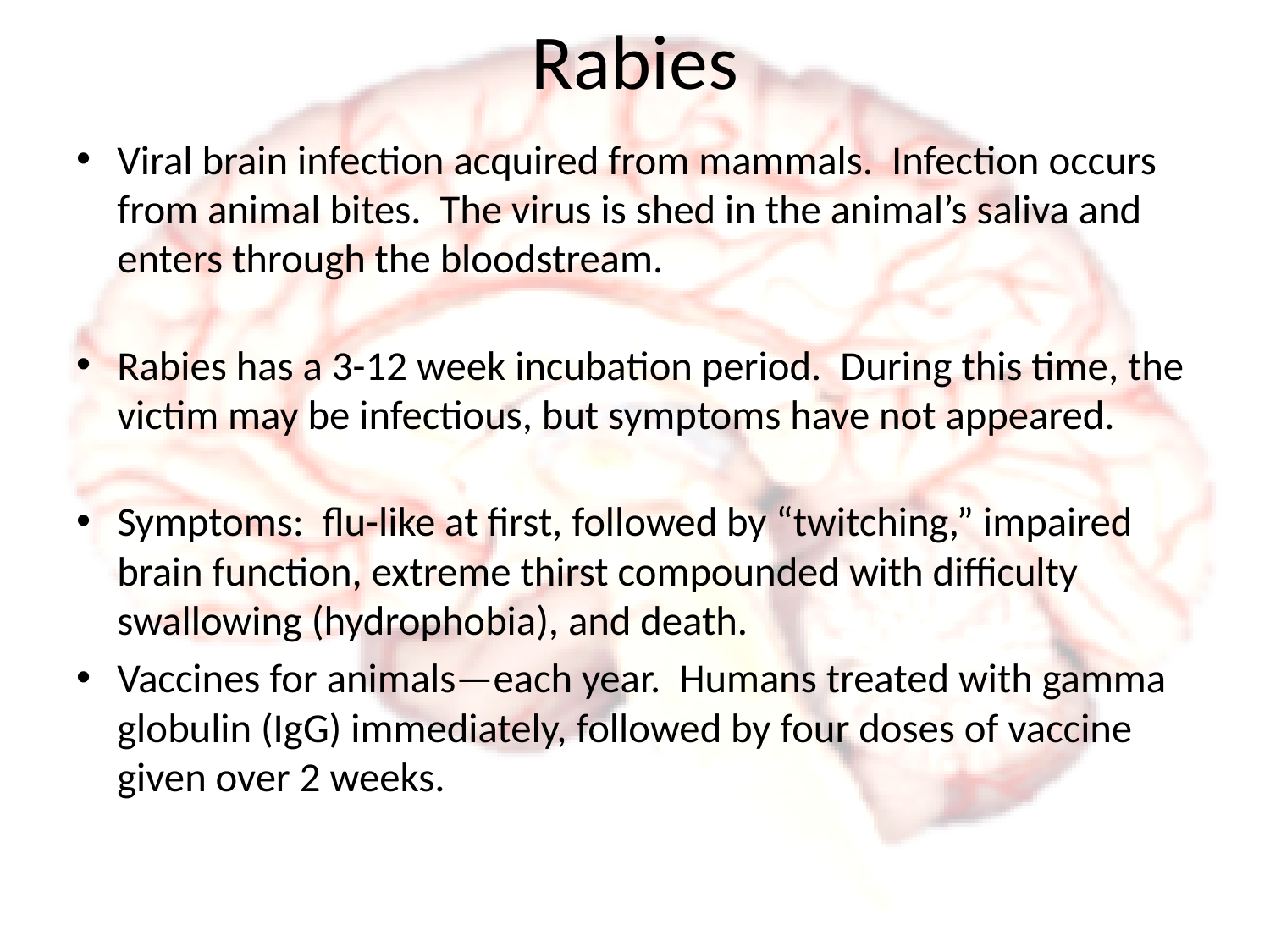

# Rabies
Viral brain infection acquired from mammals.  Infection occurs from animal bites.  The virus is shed in the animal’s saliva and enters through the bloodstream.
Rabies has a 3-12 week incubation period.  During this time, the victim may be infectious, but symptoms have not appeared.
Symptoms:  flu-like at first, followed by “twitching,” impaired brain function, extreme thirst compounded with difficulty swallowing (hydrophobia), and death.
Vaccines for animals—each year.  Humans treated with gamma globulin (IgG) immediately, followed by four doses of vaccine given over 2 weeks.